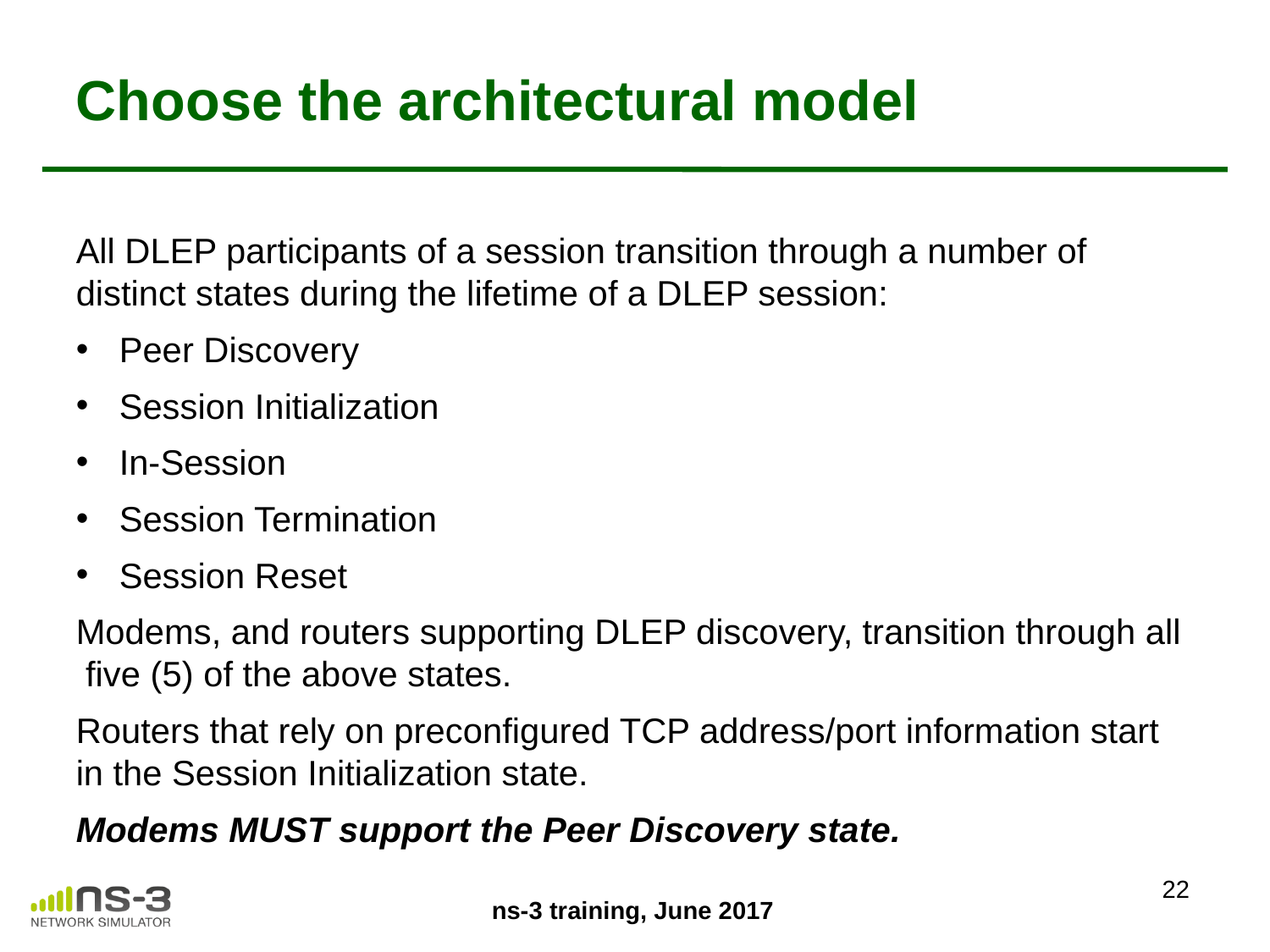

# Choose the architectural model
All DLEP participants of a session transition through a number of   distinct states during the lifetime of a DLEP session:
Peer Discovery
Session Initialization
In-Session
Session Termination
Session Reset
Modems, and routers supporting DLEP discovery, transition through all   five (5) of the above states.
Routers that rely on preconfigured TCP address/port information start in the Session Initialization state.
Modems MUST support the Peer Discovery state.
22
ns-3 training, June 2017